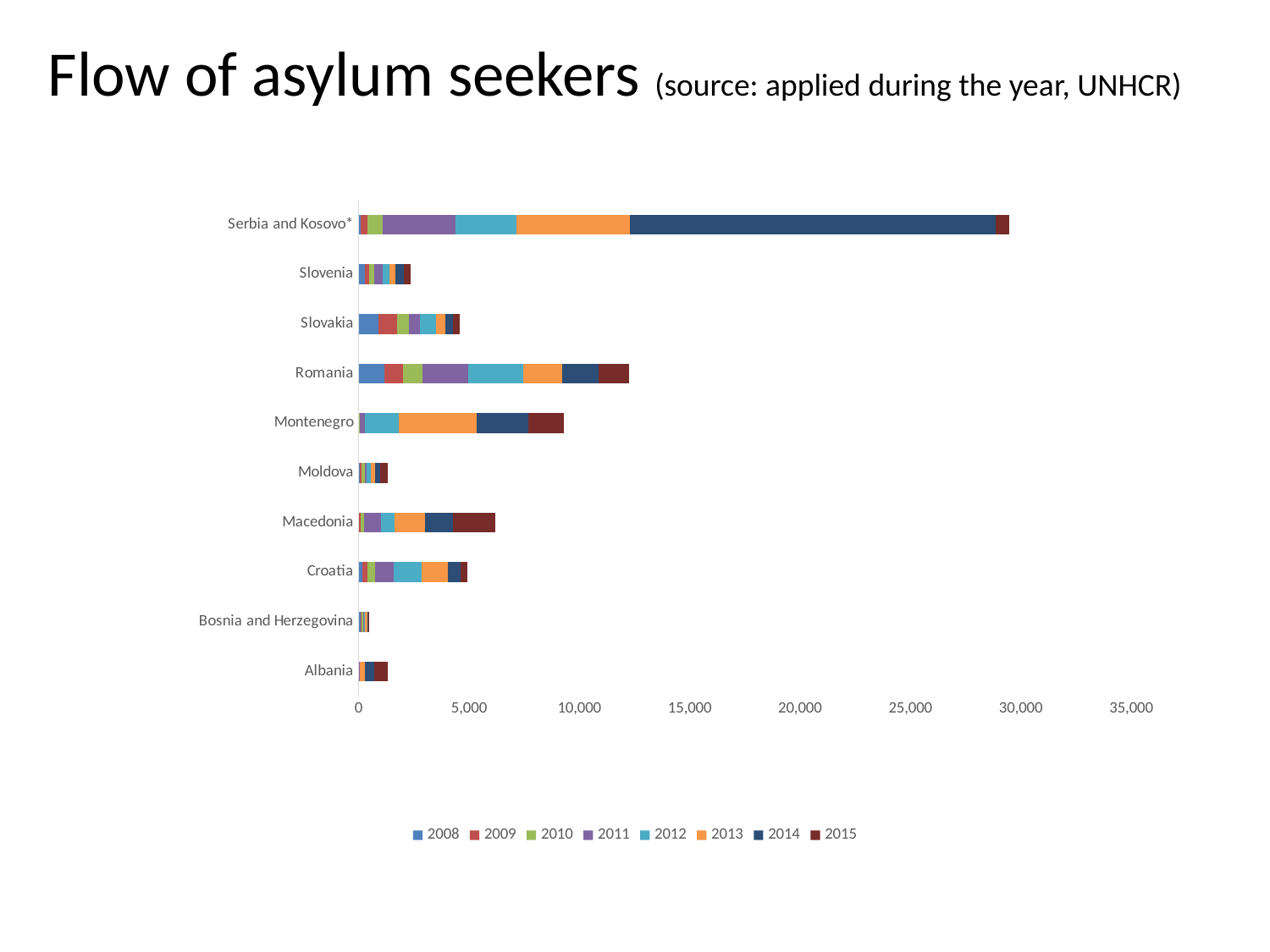

Flow of asylum seekers (source: applied during the year, UNHCR)

### Chart

| Category | 2008 | 2009 | 2010 | 2011 | 2012 | 2013 | 2014 | 2015 |
|---|---|---|---|---|---|---|---|---|
| Albania | 13.0 | 3.0 | 12.0 | 19.0 | 16.0 | 228.0 | 427.0 | 586.0 |
| Bosnia and Herzegovina | 95.0 | 53.0 | 46.0 | 44.0 | 53.0 | 105.0 | 46.0 | 46.0 |
| Croatia | 182.0 | 205.0 | 356.0 | 858.0 | 1241.0 | 1191.0 | 581.0 | 312.0 |
| Macedonia | None | 87.0 | 175.0 | 744.0 | 638.0 | 1353.0 | 1289.0 | 1896.0 |
| Moldova | 57.0 | 91.0 | 127.0 | 72.0 | 192.0 | 190.0 | 256.0 | 325.0 |
| Montenegro | 7.0 | 21.0 | 9.0 | 235.0 | 1531.0 | 3554.0 | 2312.0 | 1611.0 |
| Romania | 1172.0 | 835.0 | 887.0 | 2061.0 | 2511.0 | 1753.0 | 1660.0 | 1372.0 |
| Slovakia | 910.0 | 822.0 | 541.0 | 491.0 | 732.0 | 438.0 | 331.0 | 329.0 |
| Slovenia | 292.0 | 183.0 | 245.0 | 373.0 | 305.0 | 274.0 | 389.0 | 280.0 |
| Serbia and Kosovo* | 79.0 | 307.0 | 686.0 | 3320.0 | 2768.0 | 5130.0 | 16588.0 | 583.0 |